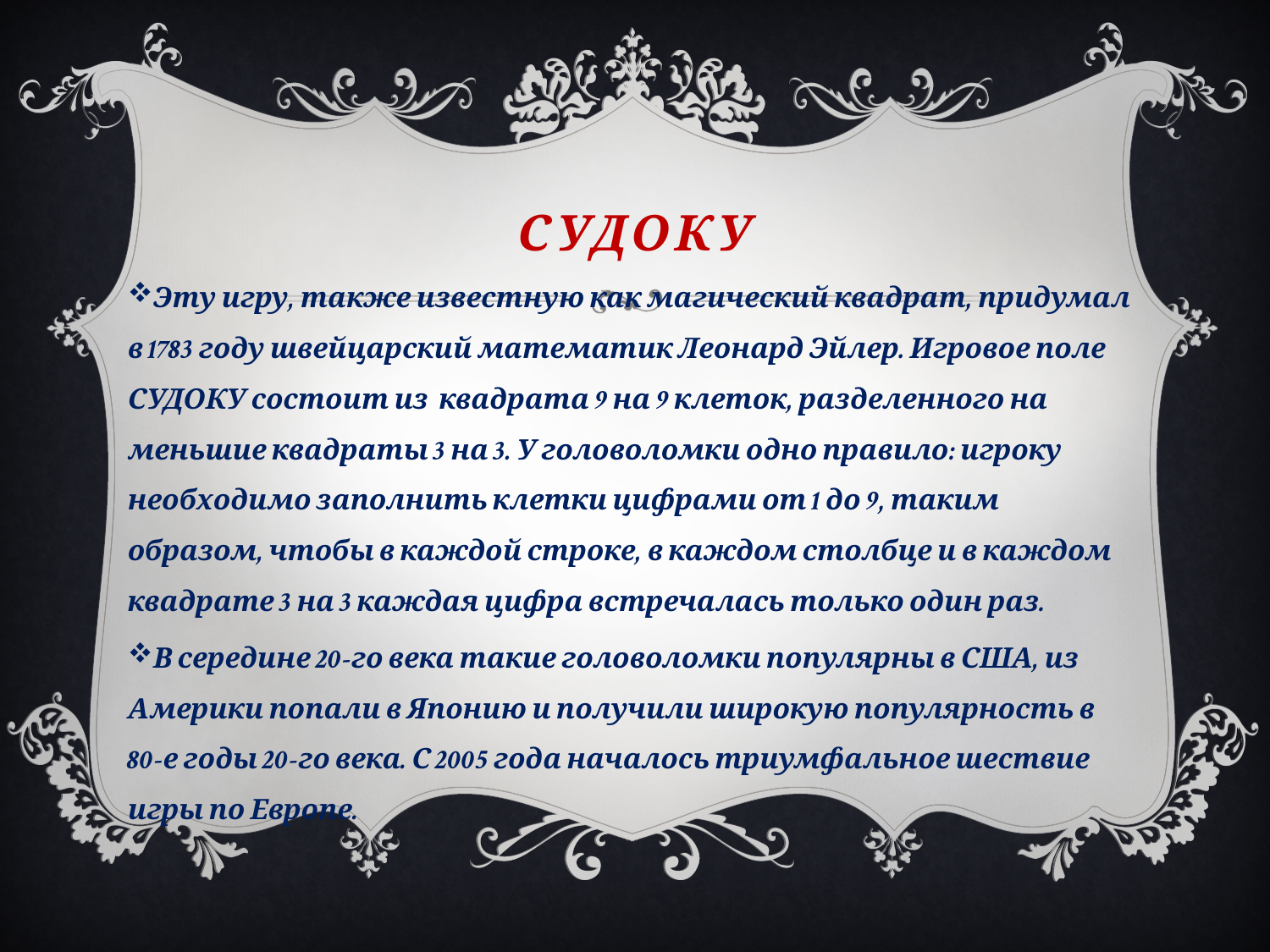

# судоку
Эту игру, также известную как магический квадрат, придумал в 1783 году швейцарский математик Леонард Эйлер. Игровое поле СУДОКУ состоит из  квадрата 9 на 9 клеток, разделенного на меньшие квадраты 3 на 3. У головоломки одно правило: игроку необходимо заполнить клетки цифрами от 1 до 9, таким образом, чтобы в каждой строке, в каждом столбце и в каждом квадрате 3 на 3 каждая цифра встречалась только один раз.
В середине 20-го века такие головоломки популярны в США, из Америки попали в Японию и получили широкую популярность в 80-е годы 20-го века. С 2005 года началось триумфальное шествие игры по Европе.